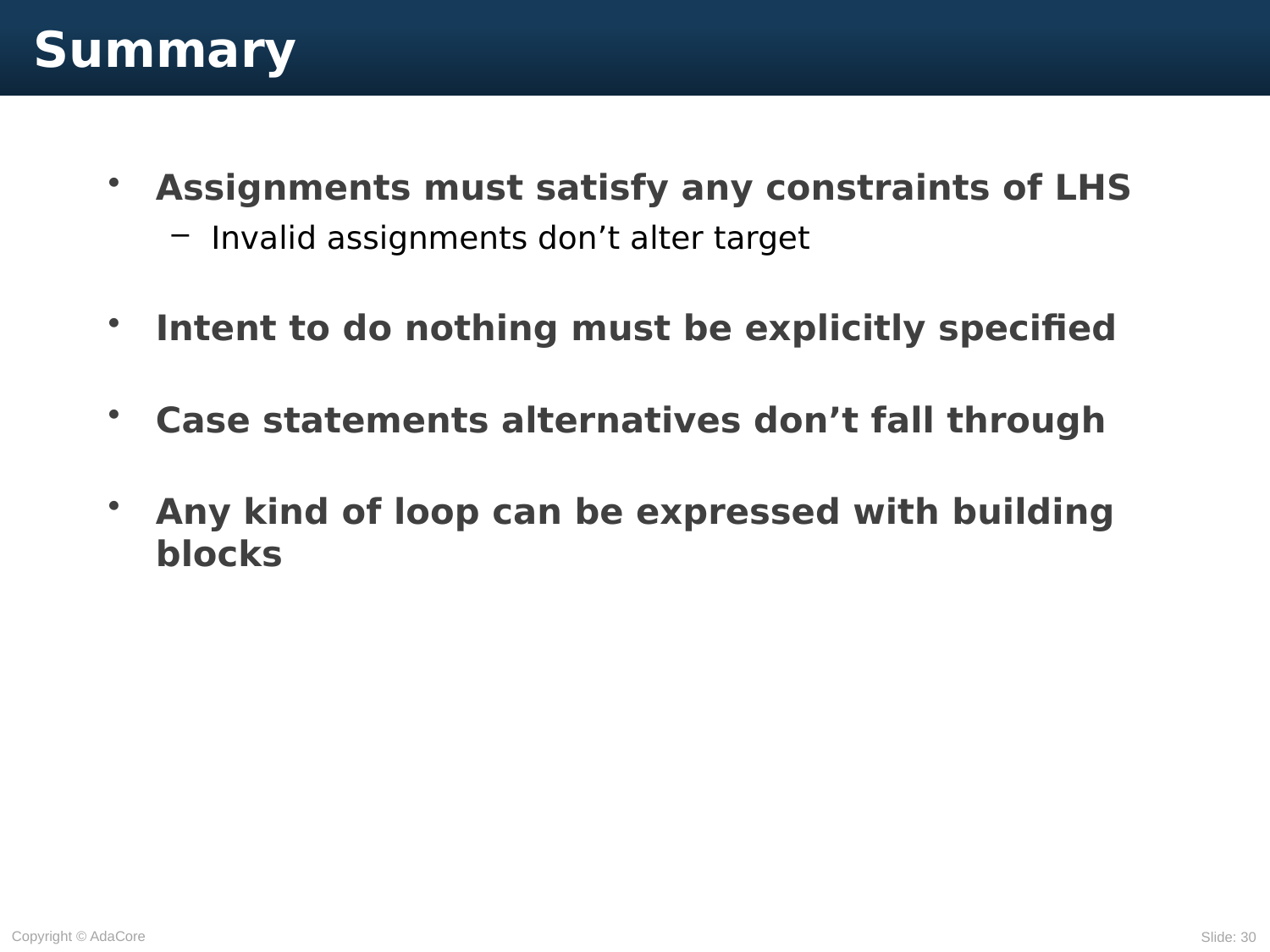

# Summary
Assignments must satisfy any constraints of LHS
Invalid assignments don’t alter target
Intent to do nothing must be explicitly specified
Case statements alternatives don’t fall through
Any kind of loop can be expressed with building blocks